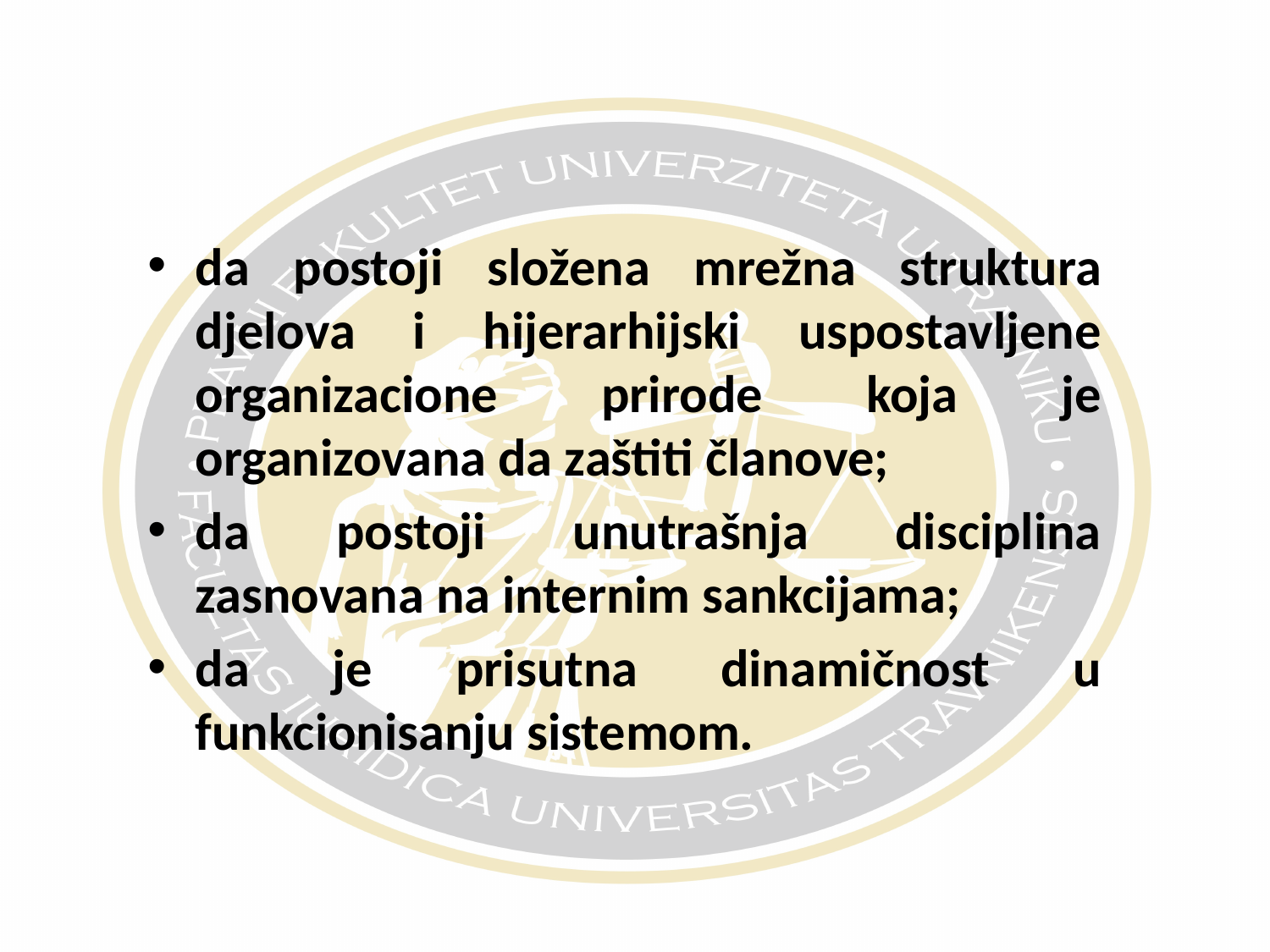

#
da postoji složena mrežna struktura djelova i hijerarhijski uspostavljene organizacione prirode koja je organizovana da zaštiti članove;
da postoji unutrašnja disciplina zasnovana na internim sankcijama;
da je prisutna dinamičnost u funkcionisanju sistemom.